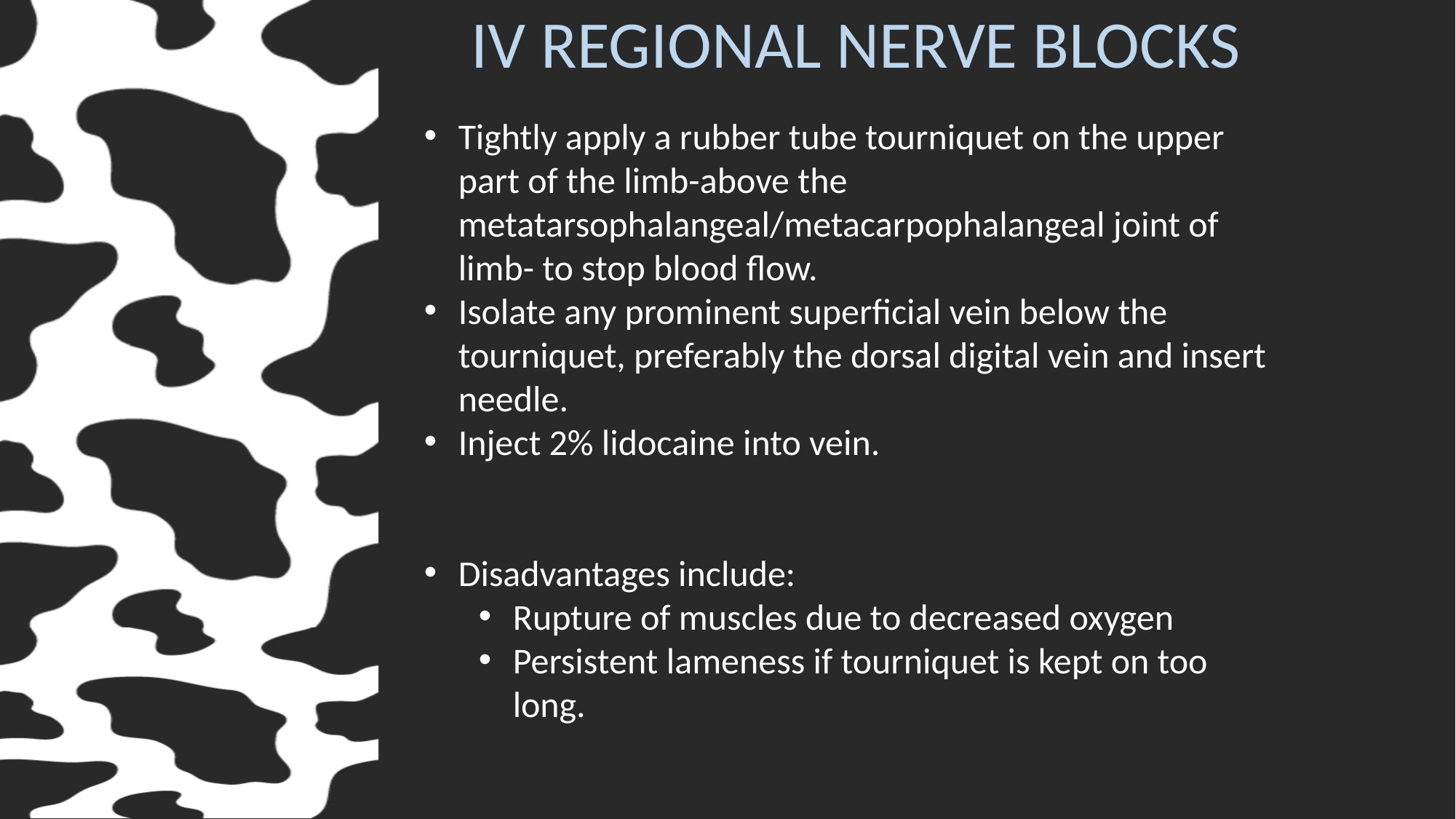

# IV REGIONAL NERVE BLOCKS
Tightly apply a rubber tube tourniquet on the upper part of the limb-above the metatarsophalangeal/metacarpophalangeal joint of limb- to stop blood flow.
Isolate any prominent superficial vein below the tourniquet, preferably the dorsal digital vein and insert needle.
Inject 2% lidocaine into vein.

Disadvantages include:
Rupture of muscles due to decreased oxygen
Persistent lameness if tourniquet is kept on too long.